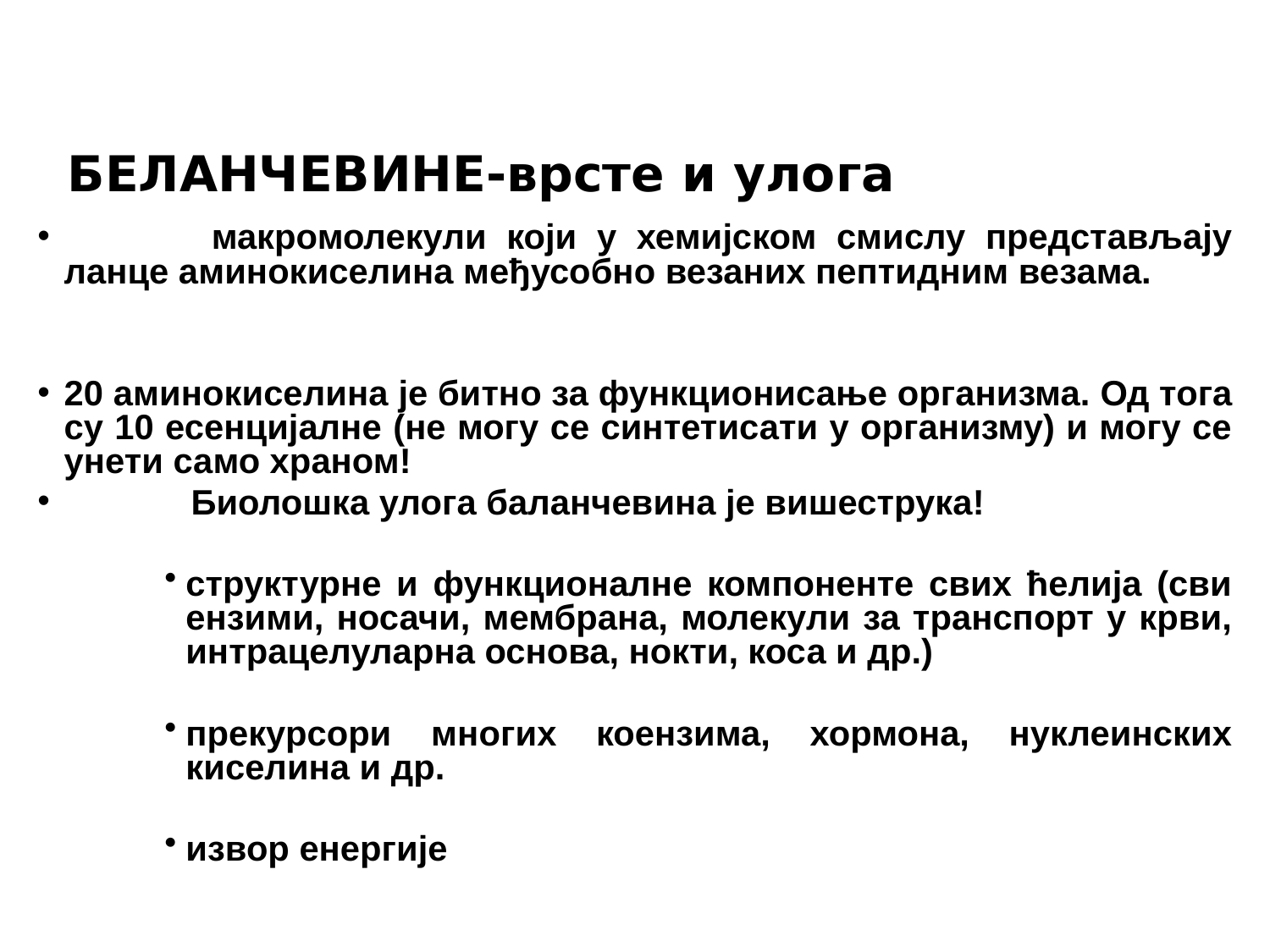

БЕЛАНЧЕВИНЕ-врсте и улога
  	макромолекули који у хемијском смислу представљају ланце аминокиселина међусобно везаних пептидним везама.

20 аминокиселина је битно за функционисање организма. Од тога су 10 есенцијалне (не могу се синтетисати у организму) и могу се унети само храном!
	Биолошка улога баланчевина је вишеструка!

структурне и функционалне компоненте свих ћелија (сви ензими, носачи, мембрана, молекули за транспорт у крви, интрацелуларна основа, нокти, коса и др.)

прекурсори многих коензима, хормона, нуклеинских киселина и др.

извор енергије